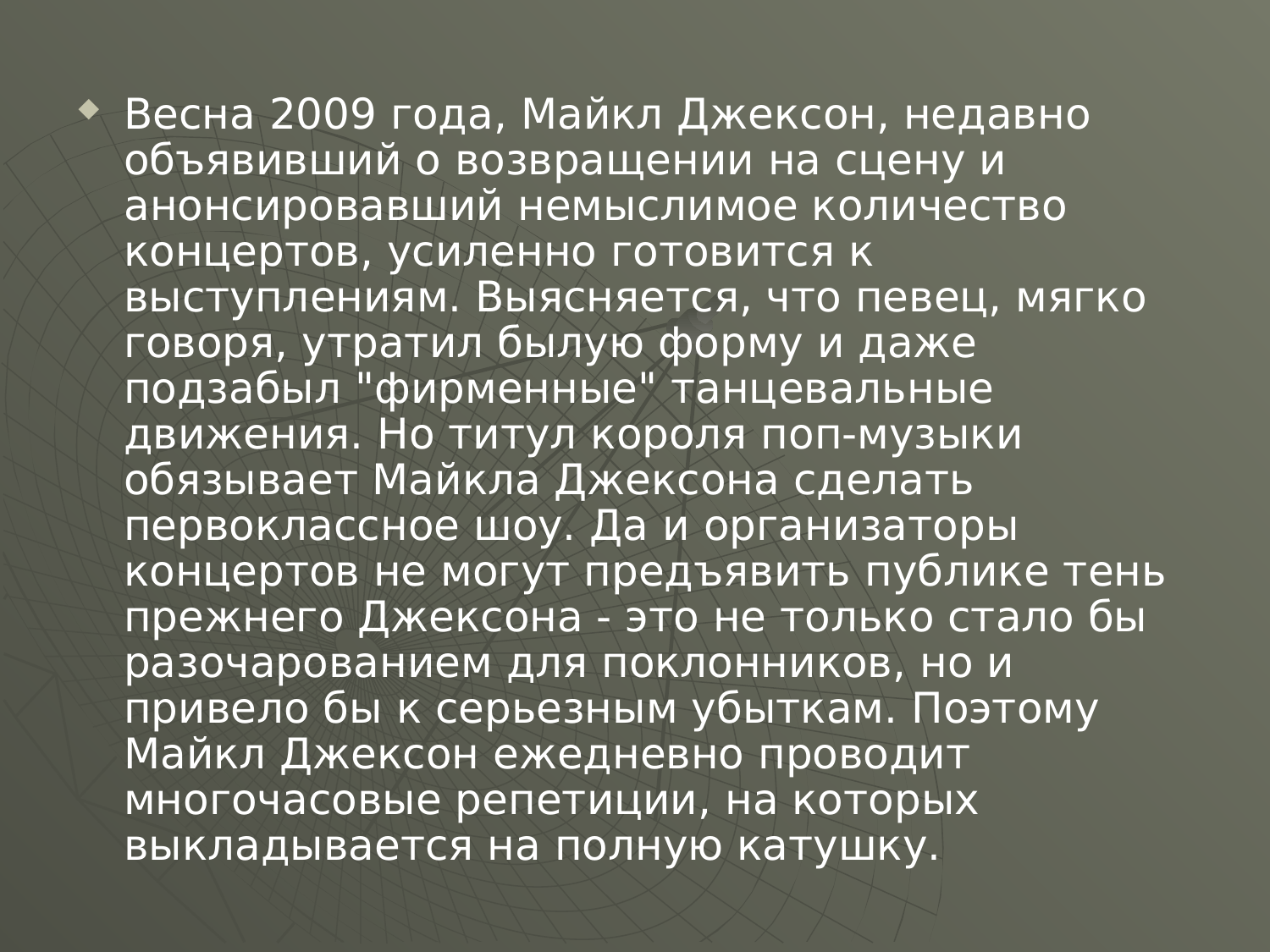

#
Bесна 2009 года, Майкл Джексон, недавно объявивший о возвращении на сцену и анонсировавший немыслимое количество концертов, усиленно готовится к выступлениям. Выясняется, что певец, мягко говоря, утратил былую форму и даже подзабыл "фирменные" танцевальные движения. Но титул короля поп-музыки обязывает Майкла Джексона сделать первоклассное шоу. Да и организаторы концертов не могут предъявить публике тень прежнего Джексона - это не только стало бы разочарованием для поклонников, но и привело бы к серьезным убыткам. Поэтому Майкл Джексон ежедневно проводит многочасовые репетиции, на которых выкладывается на полную катушку.